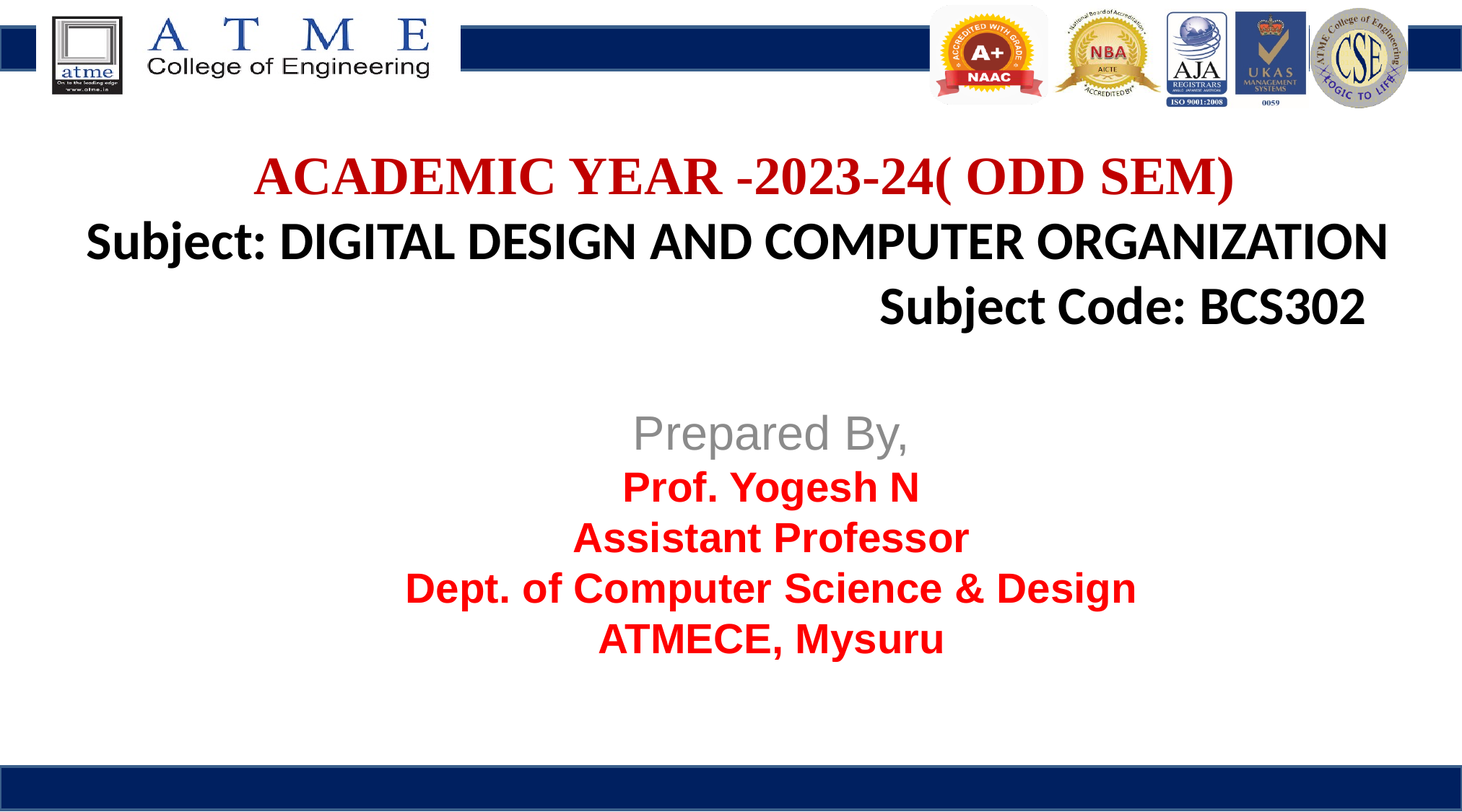

# ACADEMIC YEAR -2023-24( ODD SEM) Subject: DIGITAL DESIGN AND COMPUTER ORGANIZATION                                                                Subject Code: BCS302
Prepared By,
Prof. Yogesh N
Assistant Professor
Dept. of Computer Science & Design
ATMECE, Mysuru